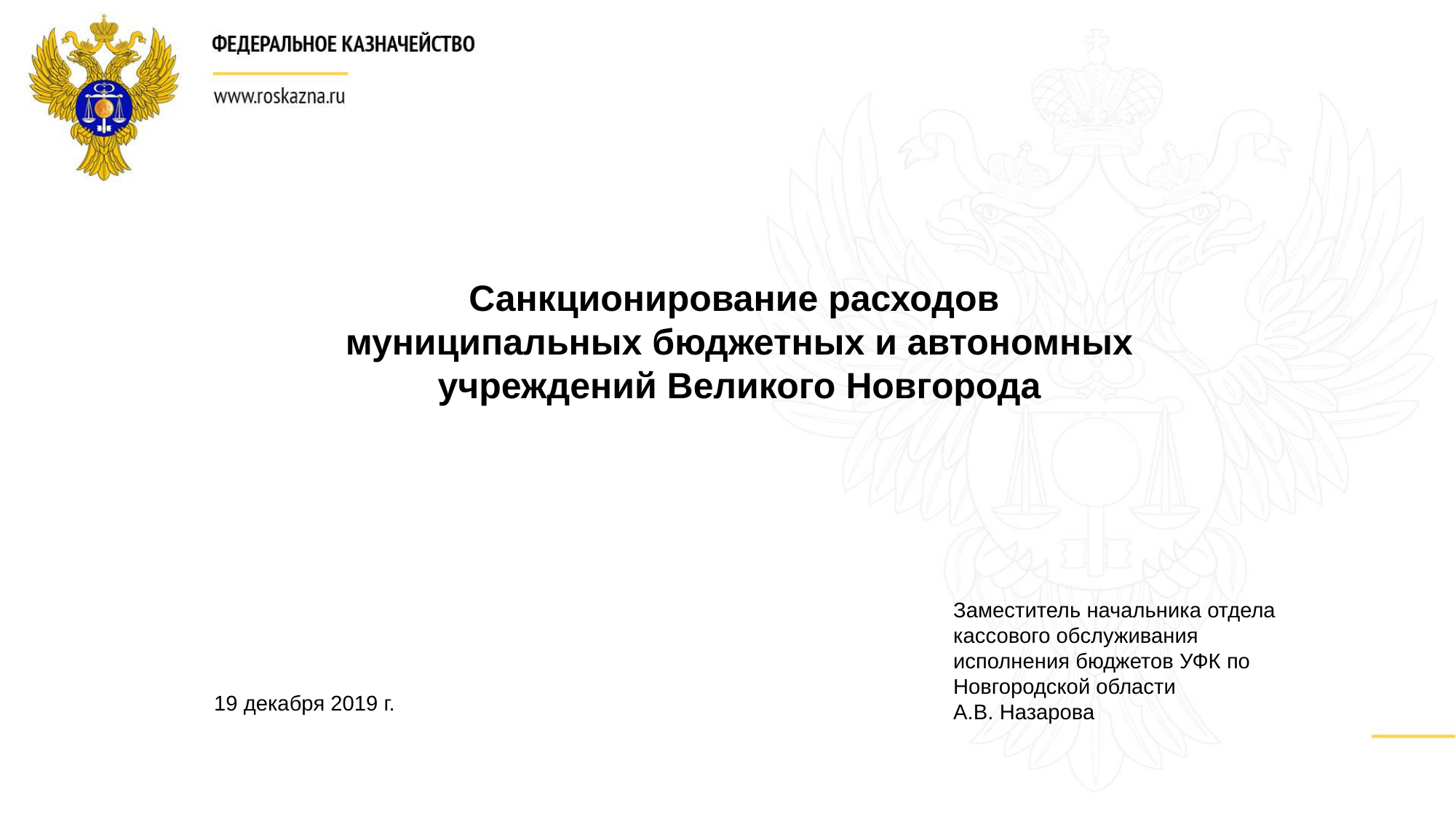

Санкционирование расходов
муниципальных бюджетных и автономных
учреждений Великого Новгорода
Заместитель начальника отдела кассового обслуживания исполнения бюджетов УФК по Новгородской области                    А.В. Назарова
19 декабря 2019 г.